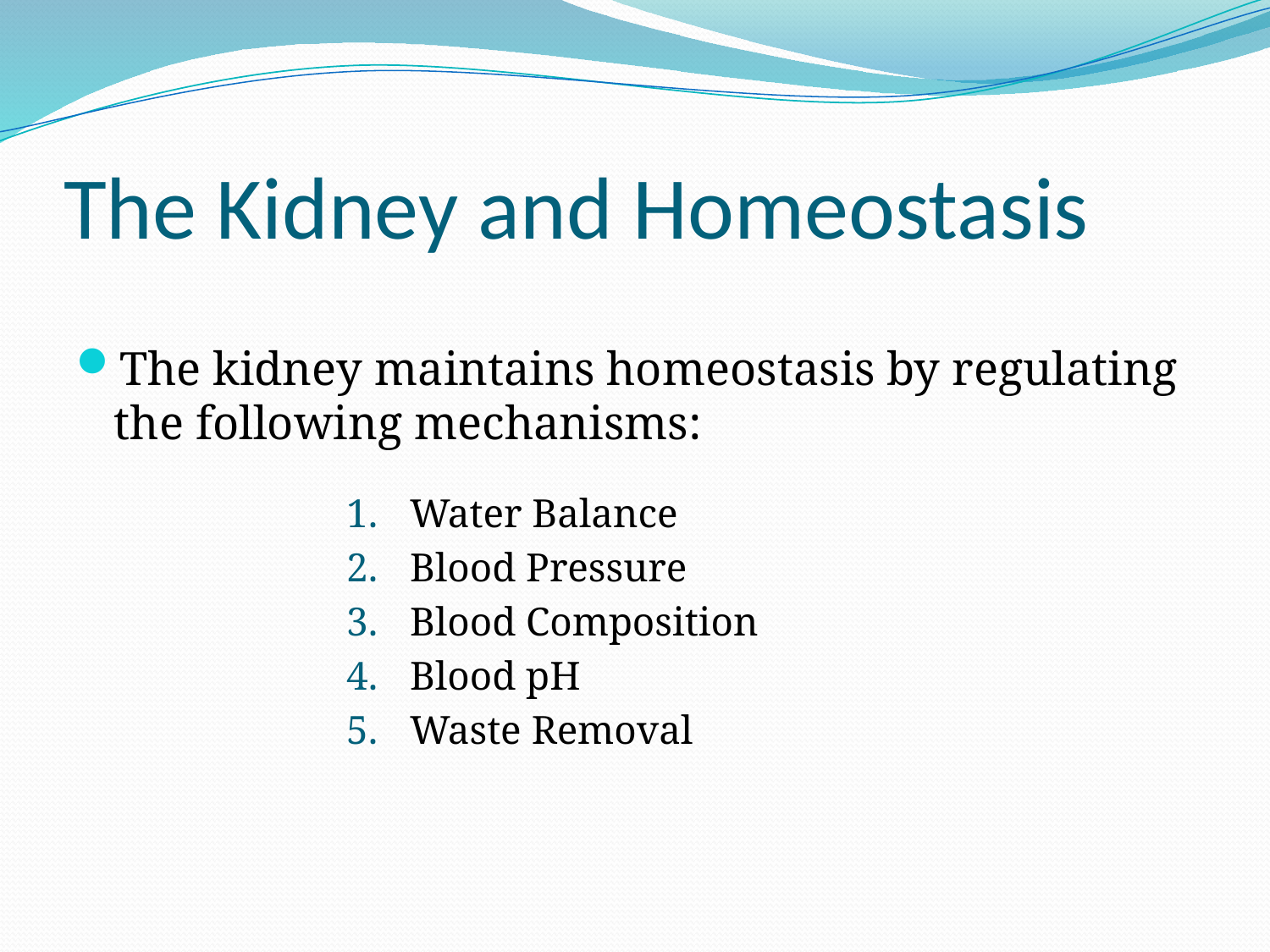

# The Kidney and Homeostasis

The kidney maintains homeostasis by regulating the following mechanisms:

Water Balance
Blood Pressure
Blood Composition
Blood pH
Waste Removal